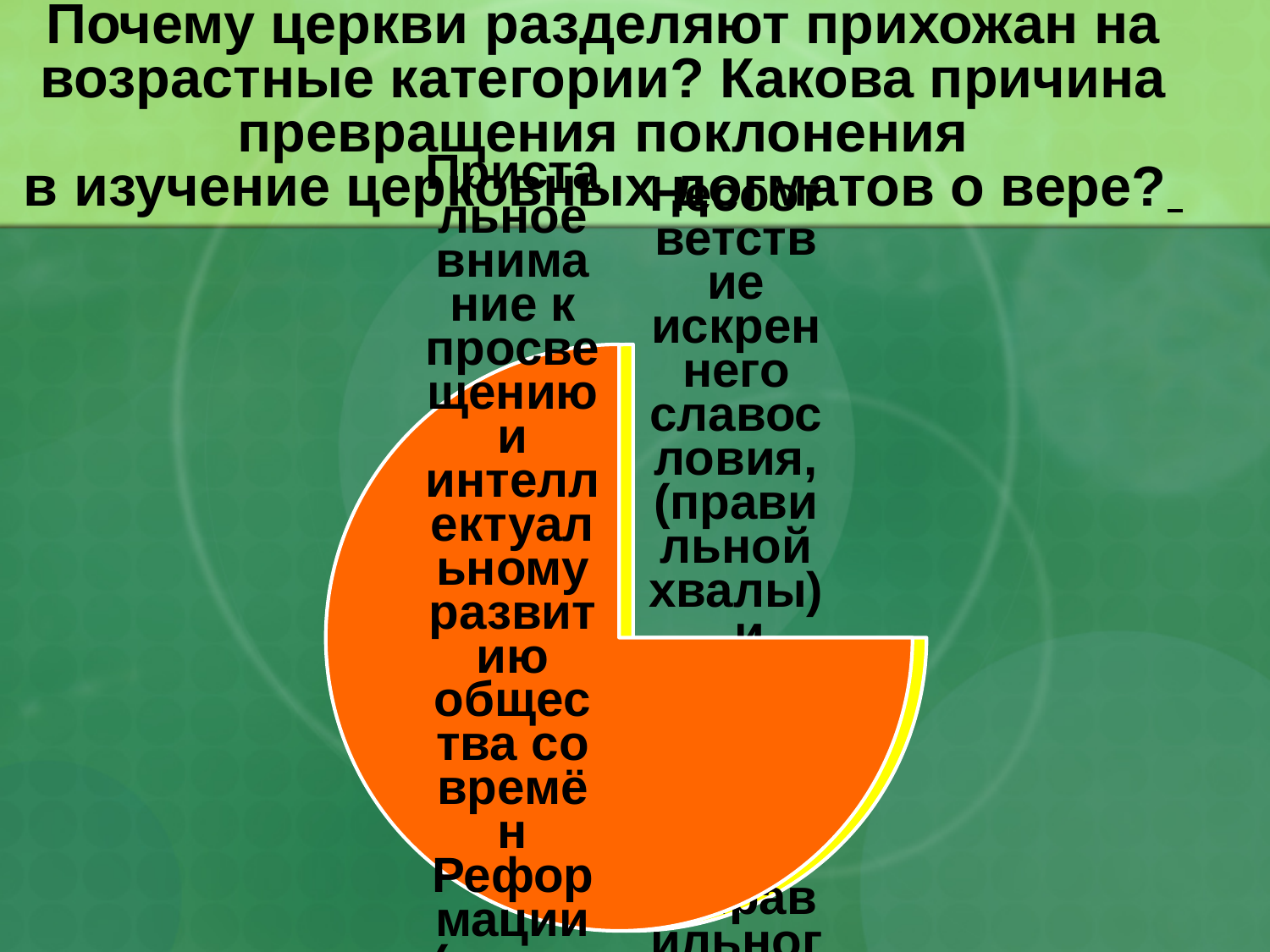

# Почему церкви разделяют прихожан на возрастные категории? Какова причина превращения поклонения в изучение церковных догматов о вере?